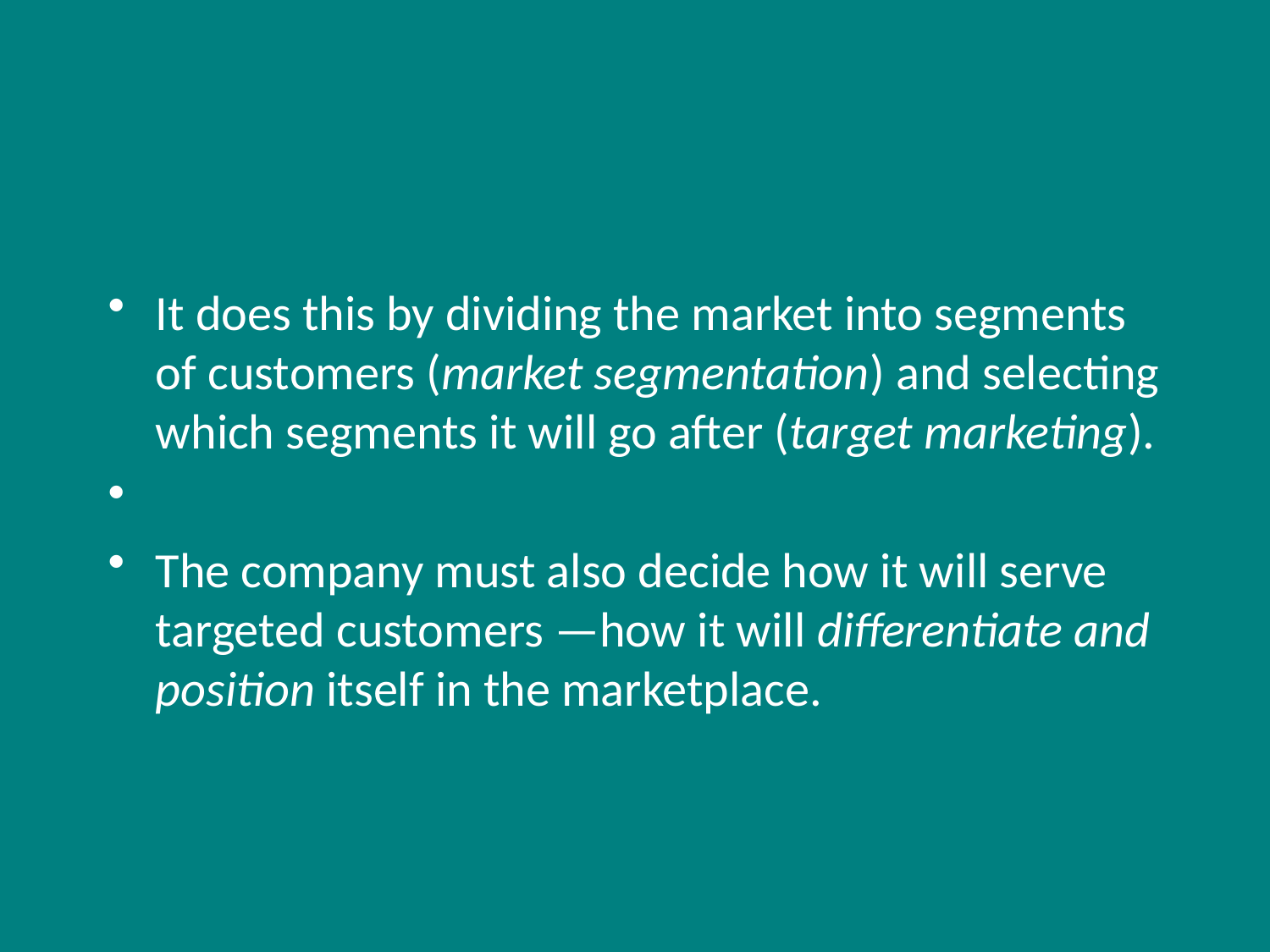

#

It does this by dividing the market into segments of customers (market segmentation) and selecting which segments it will go after (target marketing).

The company must also decide how it will serve targeted customers —how it will differentiate and position itself in the marketplace.